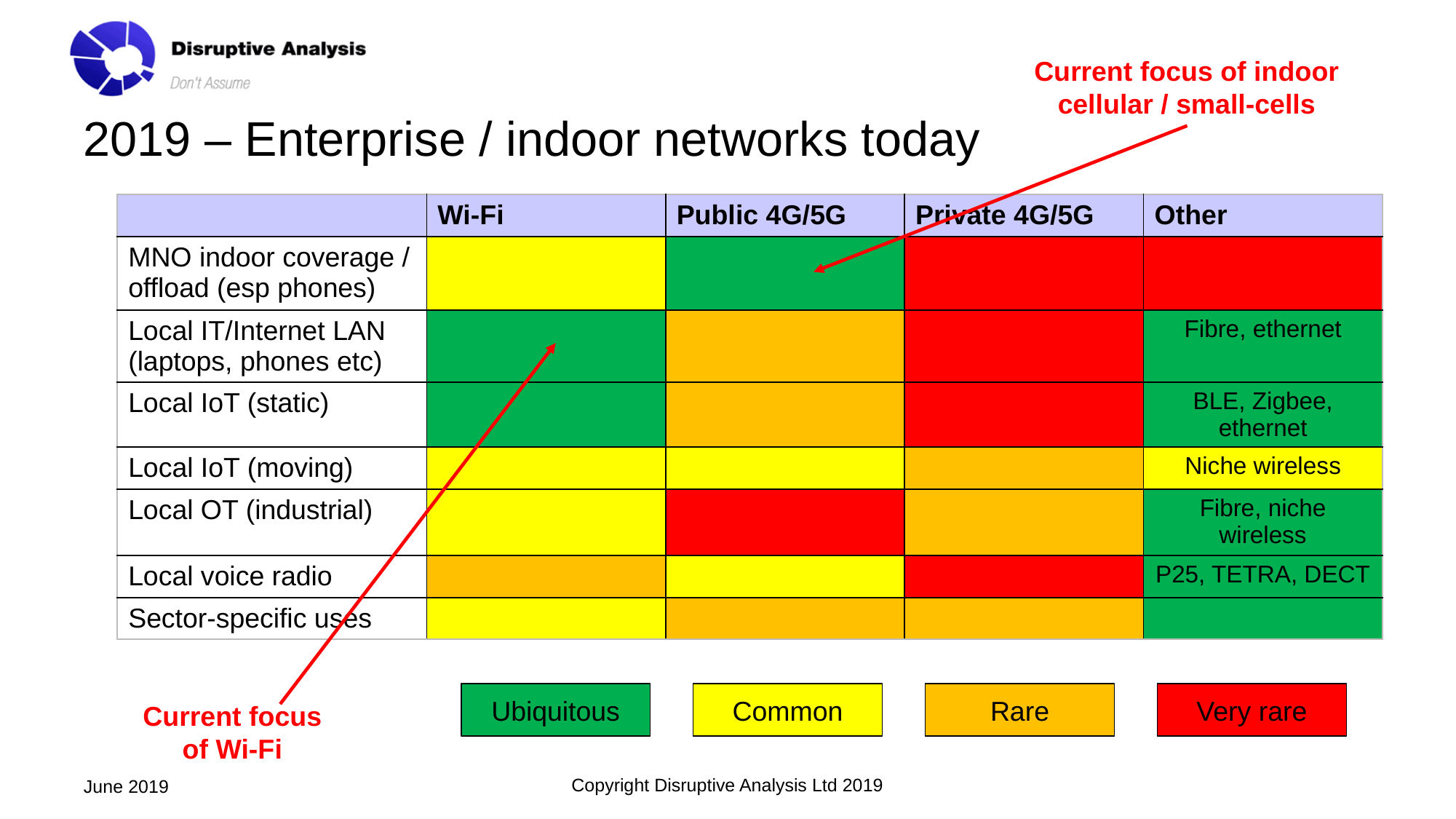

Current focus of indoor cellular / small-cells
# 2019 – Enterprise / indoor networks today
|  | Wi-Fi | Public 4G/5G | Private 4G/5G | Other |
| --- | --- | --- | --- | --- |
| MNO indoor coverage / offload (esp phones) |  |  |  |  |
| Local IT/Internet LAN (laptops, phones etc) |  |  |  | Fibre, ethernet |
| Local IoT (static) |  |  |  | BLE, Zigbee, ethernet |
| Local IoT (moving) |  |  |  | Niche wireless |
| Local OT (industrial) |  |  |  | Fibre, niche wireless |
| Local voice radio |  |  |  | P25, TETRA, DECT |
| Sector-specific uses |  |  |  |  |
Ubiquitous
Common
Rare
Very rare
Current focus of Wi-Fi
June 2019
Copyright Disruptive Analysis Ltd 2019